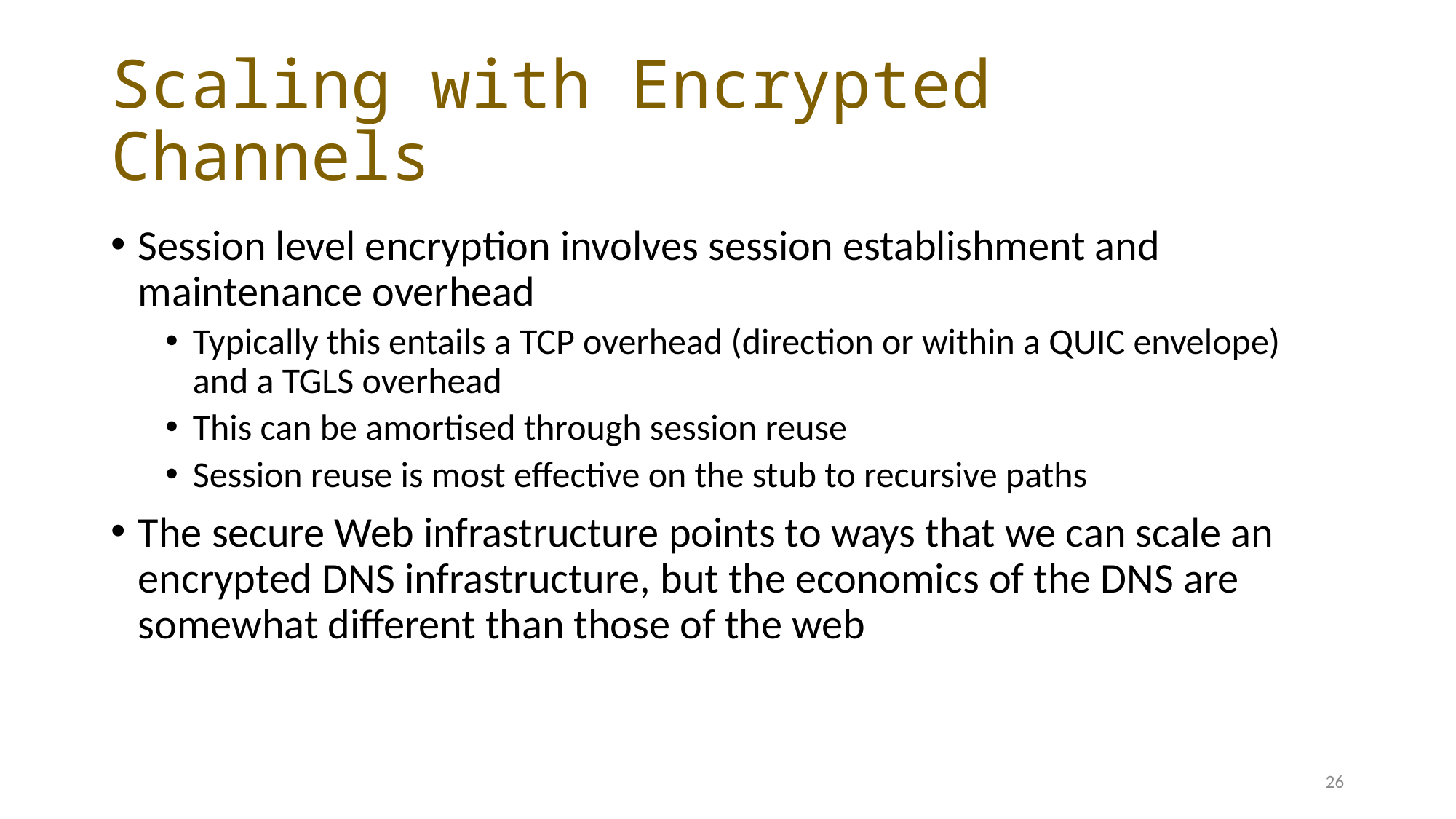

# Scaling with Encrypted Channels
Session level encryption involves session establishment and maintenance overhead
Typically this entails a TCP overhead (direction or within a QUIC envelope) and a TGLS overhead
This can be amortised through session reuse
Session reuse is most effective on the stub to recursive paths
The secure Web infrastructure points to ways that we can scale an encrypted DNS infrastructure, but the economics of the DNS are somewhat different than those of the web

26